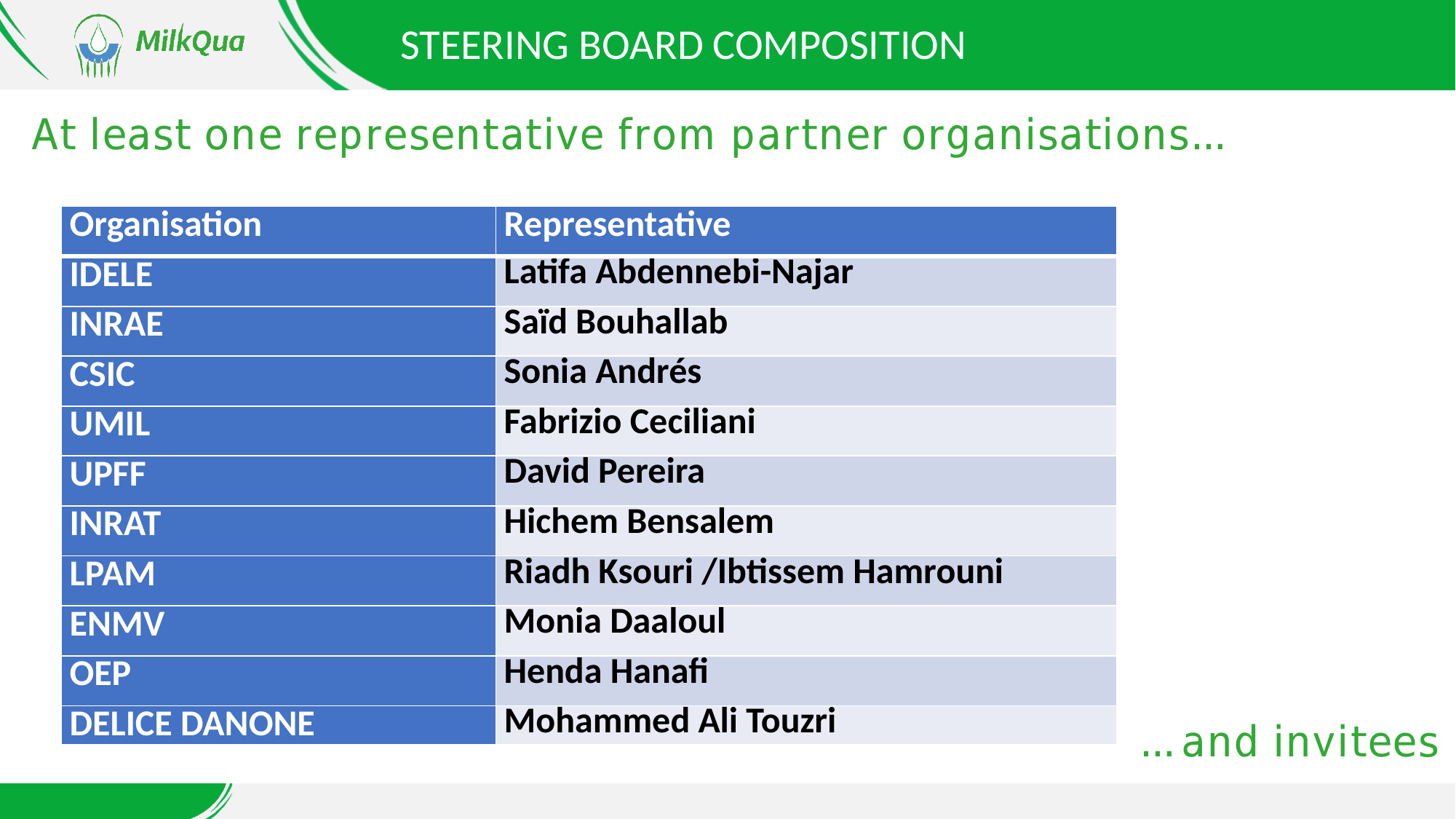

STEERING BOARD COMPOSITION
At least one representative from partner organisations…
| Organisation | Representative |
| --- | --- |
| IDELE | Latifa Abdennebi-Najar |
| INRAE | Saïd Bouhallab |
| CSIC | Sonia Andrés |
| UMIL | Fabrizio Ceciliani |
| UPFF | David Pereira |
| INRAT | Hichem Bensalem |
| LPAM | Riadh Ksouri /Ibtissem Hamrouni |
| ENMV | Monia Daaloul |
| OEP | Henda Hanafi |
| DELICE DANONE | Mohammed Ali Touzri |
# …and invitees